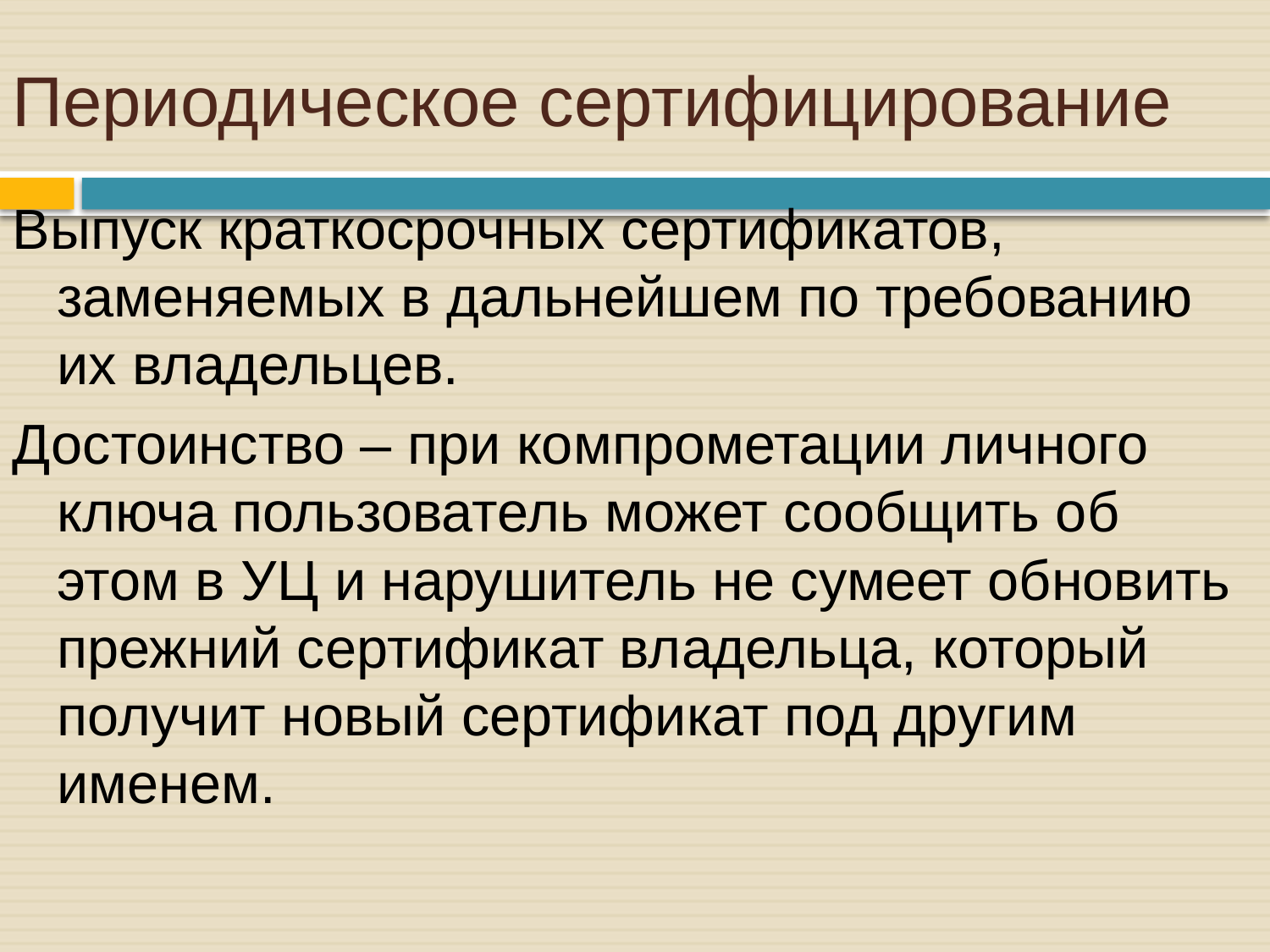

# Периодическое сертифицирование
Выпуск краткосрочных сертификатов, заменяемых в дальнейшем по требованию их владельцев.
Достоинство – при компрометации личного ключа пользователь может сообщить об этом в УЦ и нарушитель не сумеет обновить прежний сертификат владельца, который получит новый сертификат под другим именем.